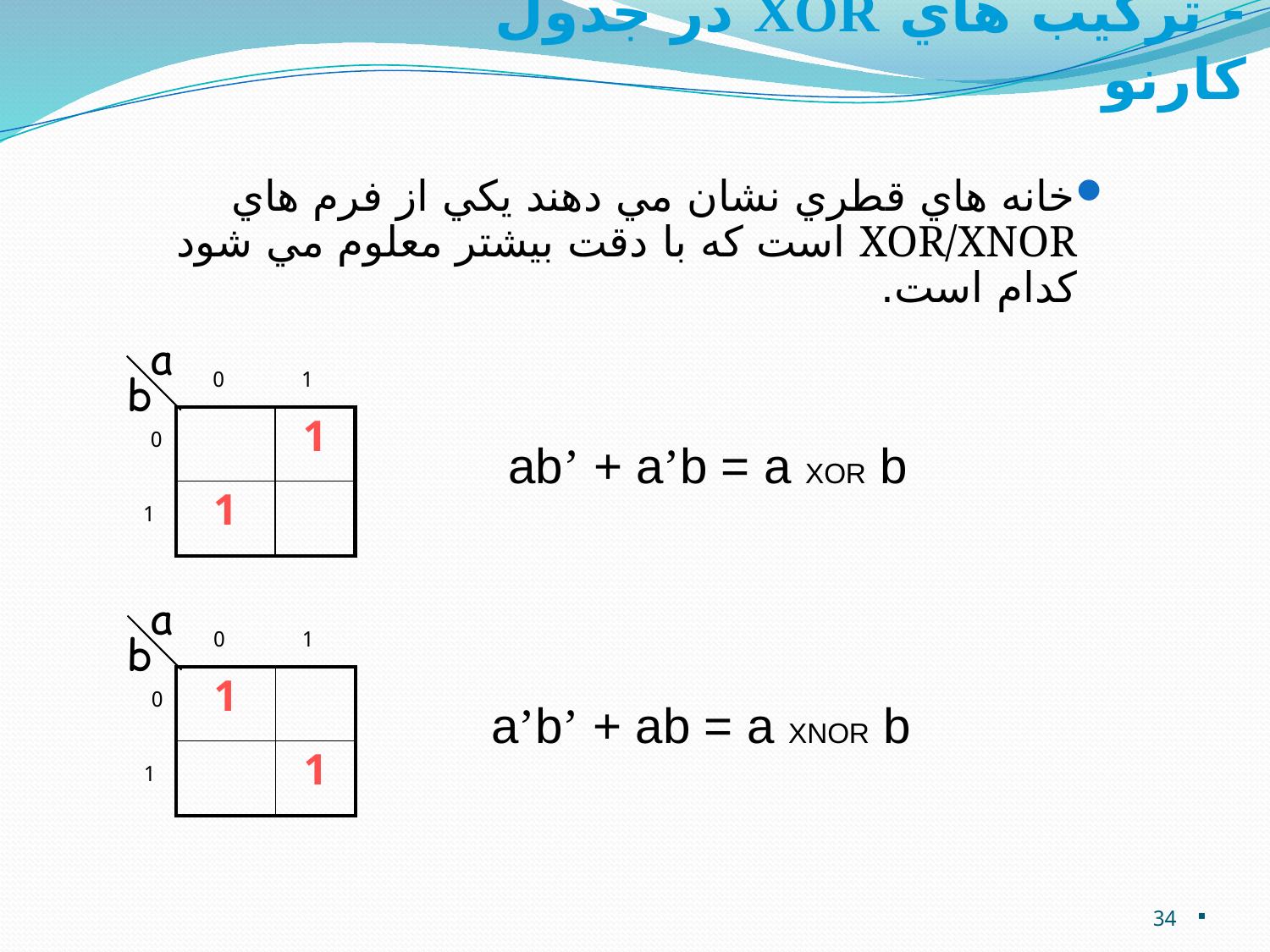

# - ترکيب هاي XOR در جدول کارنو
خانه هاي قطري نشان مي دهند يکي از فرم هاي XOR/XNOR است که با دقت بيشتر معلوم مي شود کدام است.

a

b
0
1
0
1
|  | 1 |
| --- | --- |
| 1 |  |
ab’ + a’b = a XOR b
a

b
0
1
0
1
| 1 |  |
| --- | --- |
|  | 1 |
a’b’ + ab = a XNOR b
34